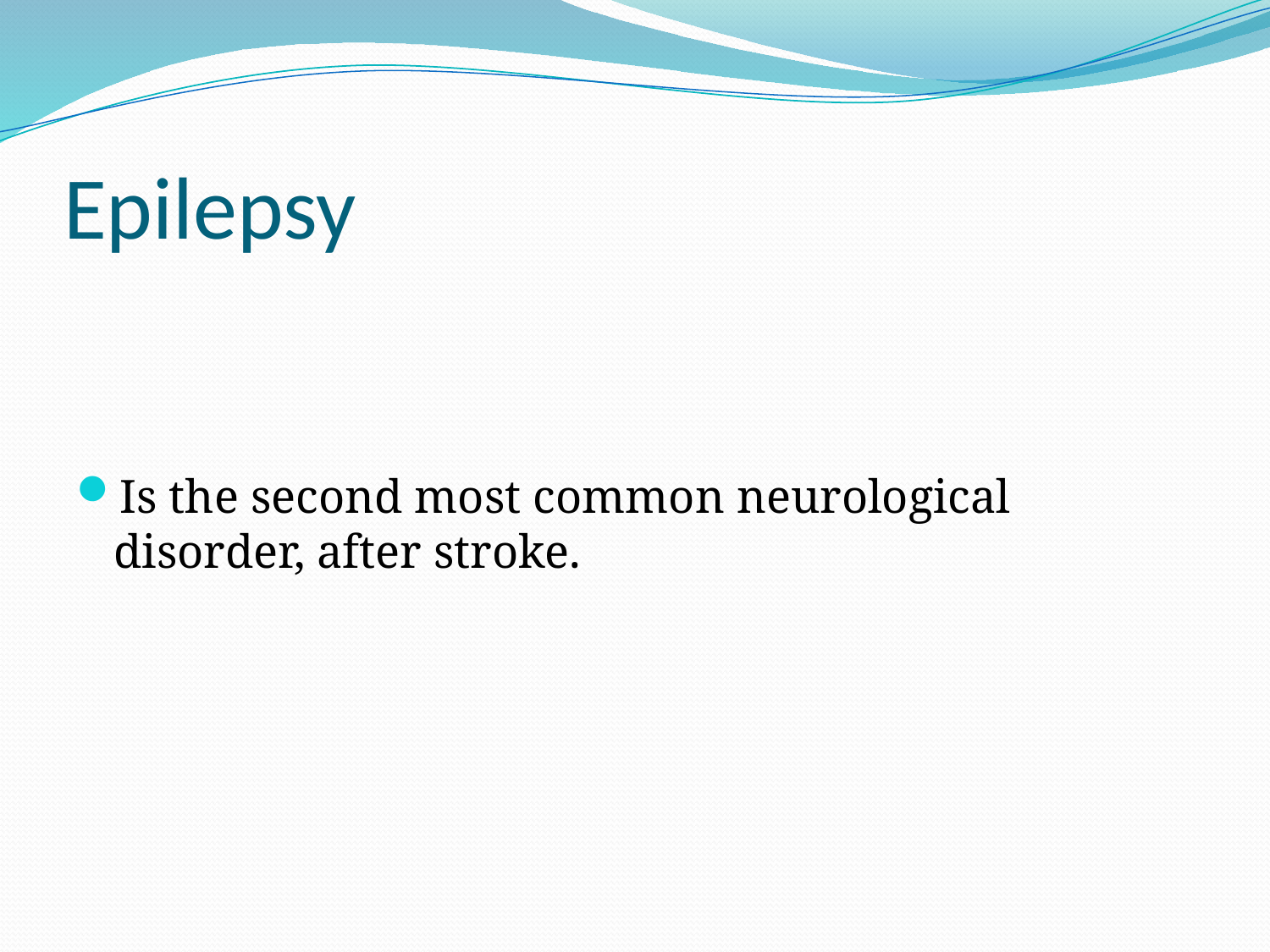

# Epilepsy

Is the second most common neurological disorder, after stroke.